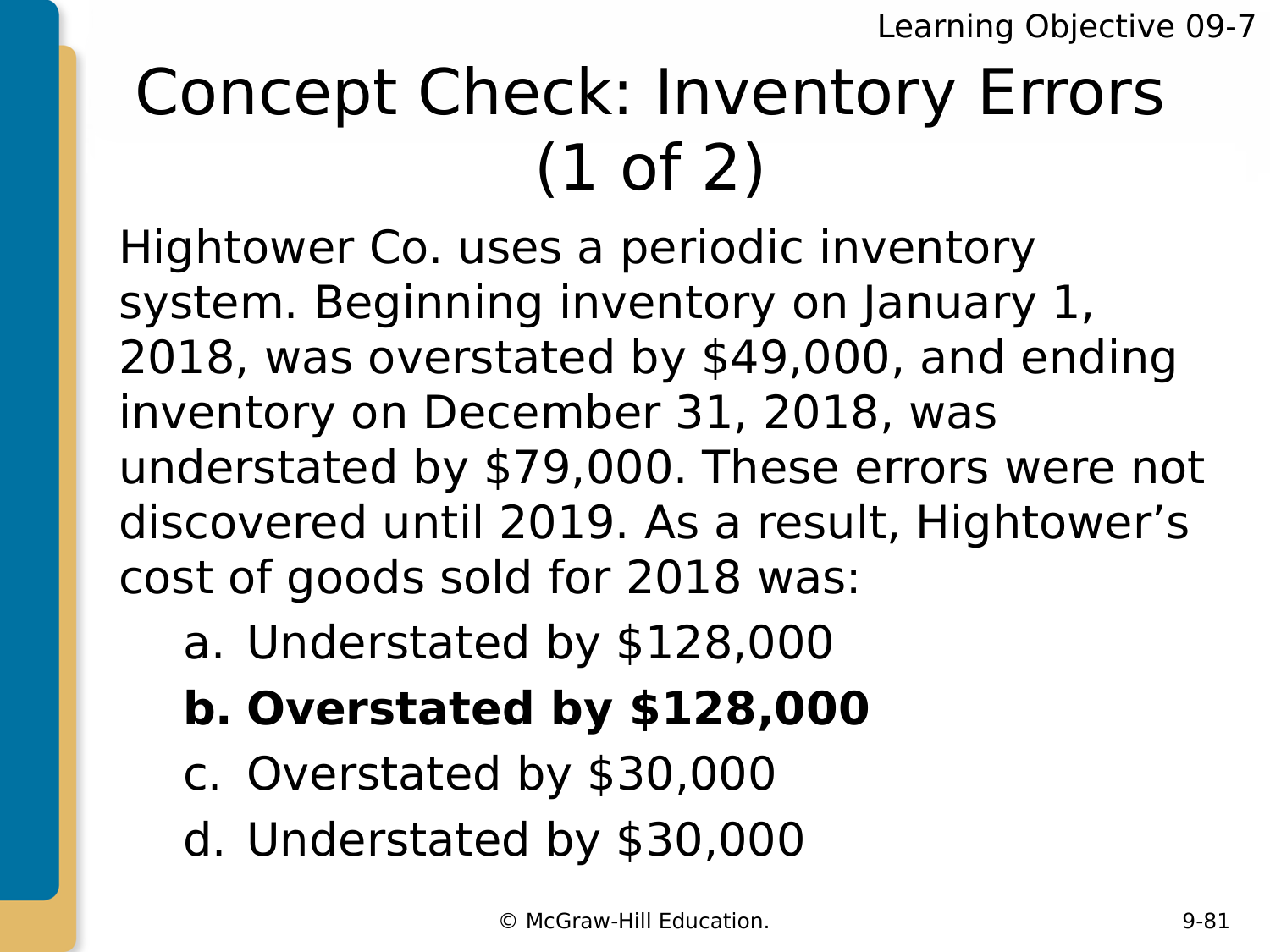

Learning Objective 09-7
# Concept Check: Inventory Errors (1 of 2)
Hightower Co. uses a periodic inventory system. Beginning inventory on January 1, 2018, was overstated by $49,000, and ending inventory on December 31, 2018, was understated by $79,000. These errors were not discovered until 2019. As a result, Hightower’s cost of goods sold for 2018 was:
Understated by $128,000
Overstated by $128,000
Overstated by $30,000
Understated by $30,000